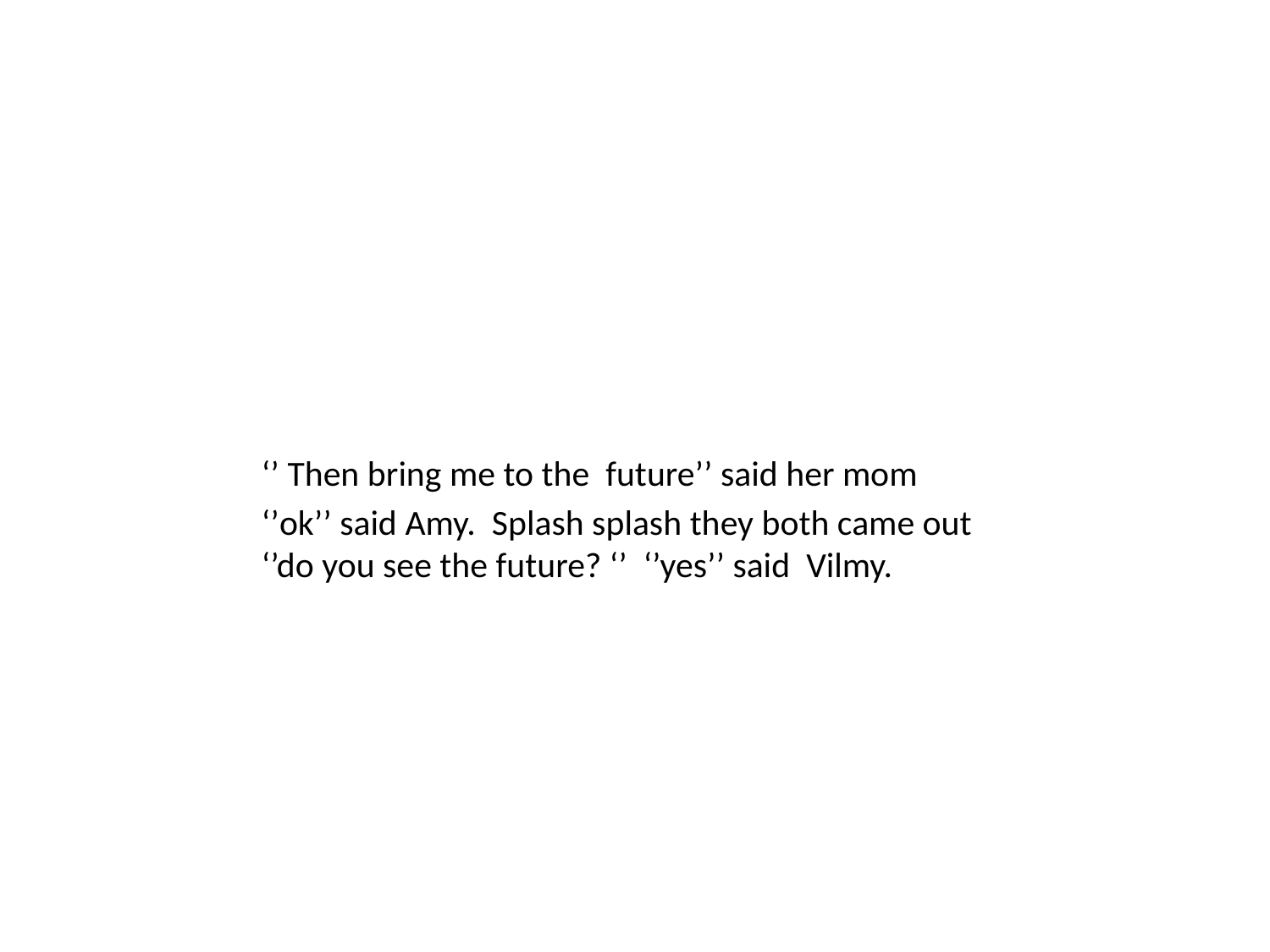

‘’ Then bring me to the  future’’ said her mom
‘’ok’’ said Amy.  Splash splash they both came out  ‘’do you see the future? ‘’  ‘’yes’’ said  Vilmy.